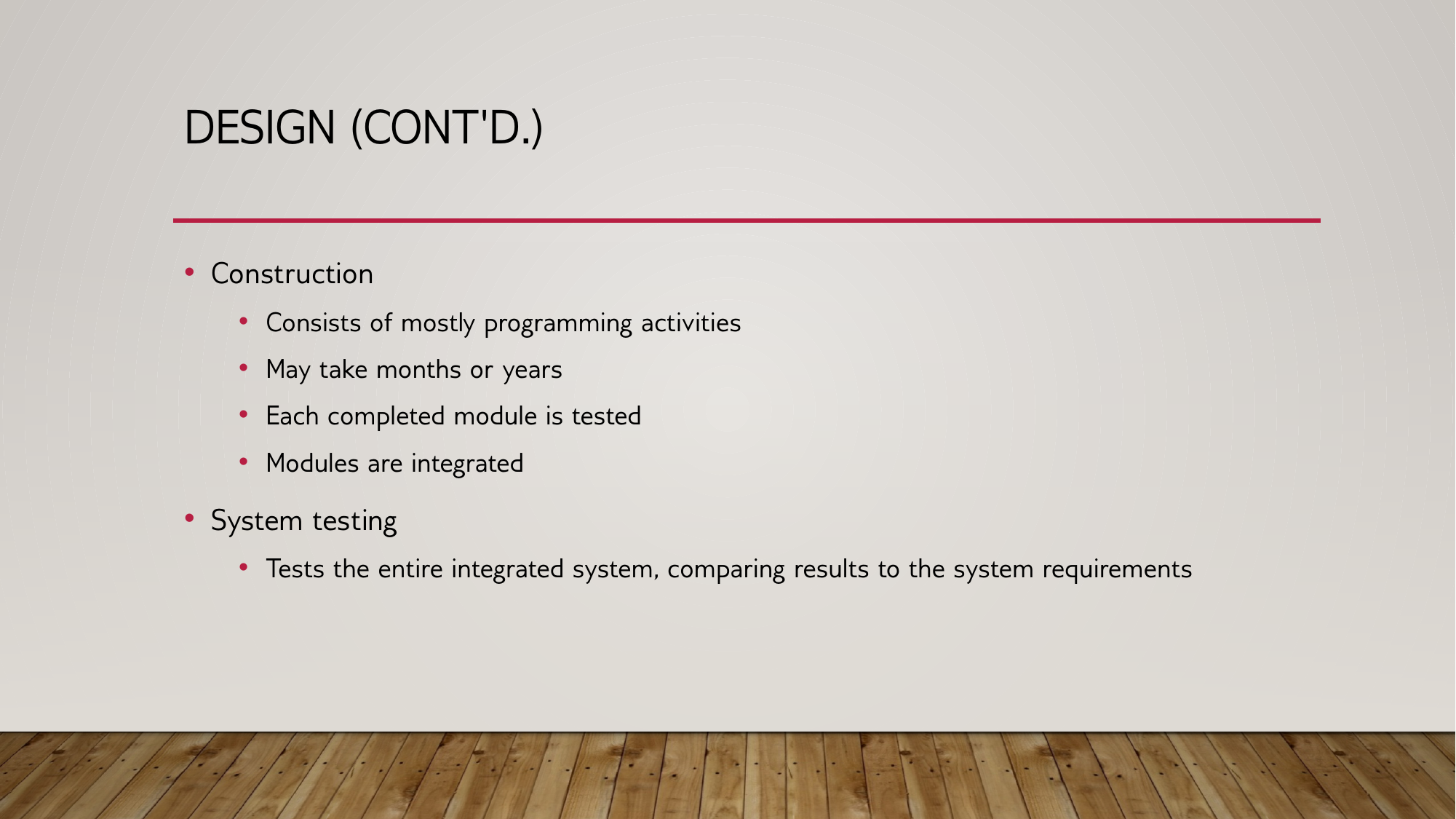

# Design (cont'd.)
Construction
Consists of mostly programming activities
May take months or years
Each completed module is tested
Modules are integrated
System testing
Tests the entire integrated system, comparing results to the system requirements